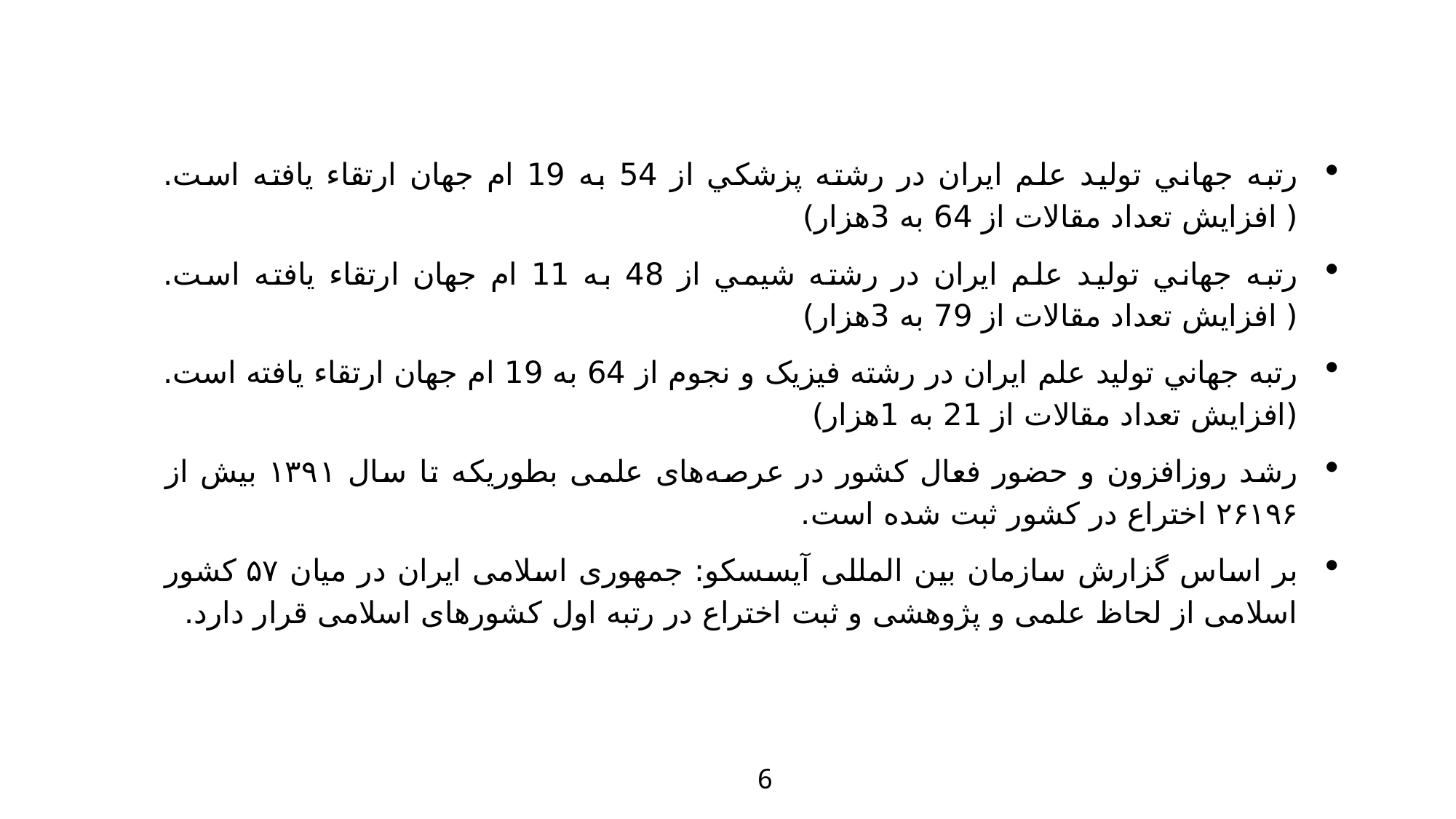

رتبه جهاني توليد علم ايران در رشته پزشکي از 54 به 19 ام جهان ارتقاء يافته است.( افزايش تعداد مقالات از 64 به 3هزار)
رتبه جهاني توليد علم ايران در رشته شيمي از 48 به 11 ام جهان ارتقاء يافته است.( افزايش تعداد مقالات از 79 به 3هزار)
رتبه جهاني توليد علم ايران در رشته فيزيک و نجوم از 64 به 19 ام جهان ارتقاء يافته است. (افزايش تعداد مقالات از 21 به 1هزار)
رشد روزافزون و حضور فعال کشور در عرصه‌های علمی بطوريکه تا سال ۱۳۹۱ بیش از ۲۶۱۹۶ اختراع در کشور ثبت شده است.
بر اساس گزارش سازمان بین المللی آیسسکو: جمهوری اسلامی ایران در میان ۵۷ کشور اسلامی از لحاظ علمی و پژوهشی و ثبت اختراع در رتبه اول کشورهای اسلامی قرار دارد.
6